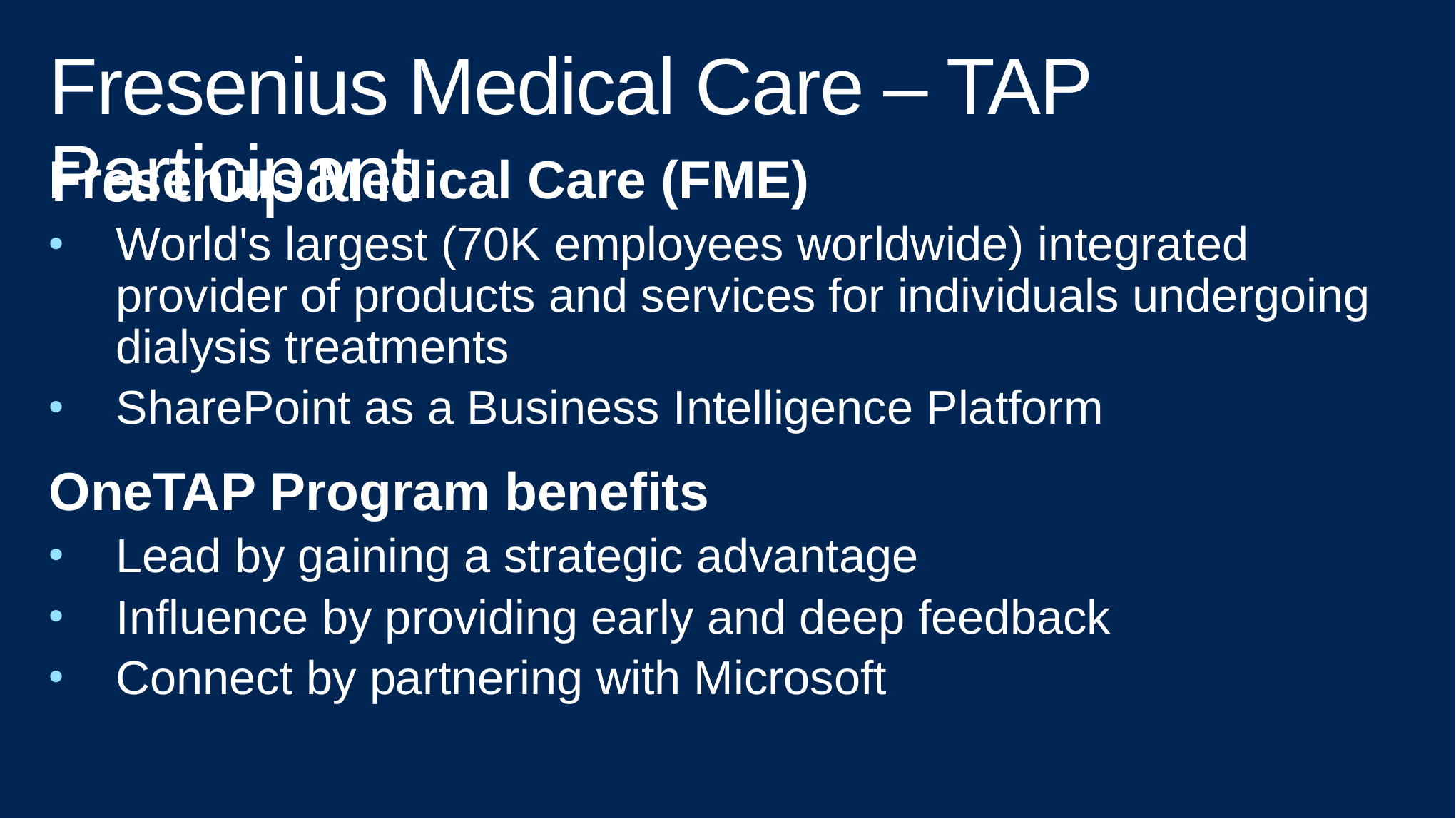

# Fresenius Medical Care – TAP Participant
Fresenius Medical Care (FME)
World's largest (70K employees worldwide) integrated provider of products and services for individuals undergoing dialysis treatments
SharePoint as a Business Intelligence Platform

OneTAP Program benefits
Lead by gaining a strategic advantage
Influence by providing early and deep feedback
Connect by partnering with Microsoft